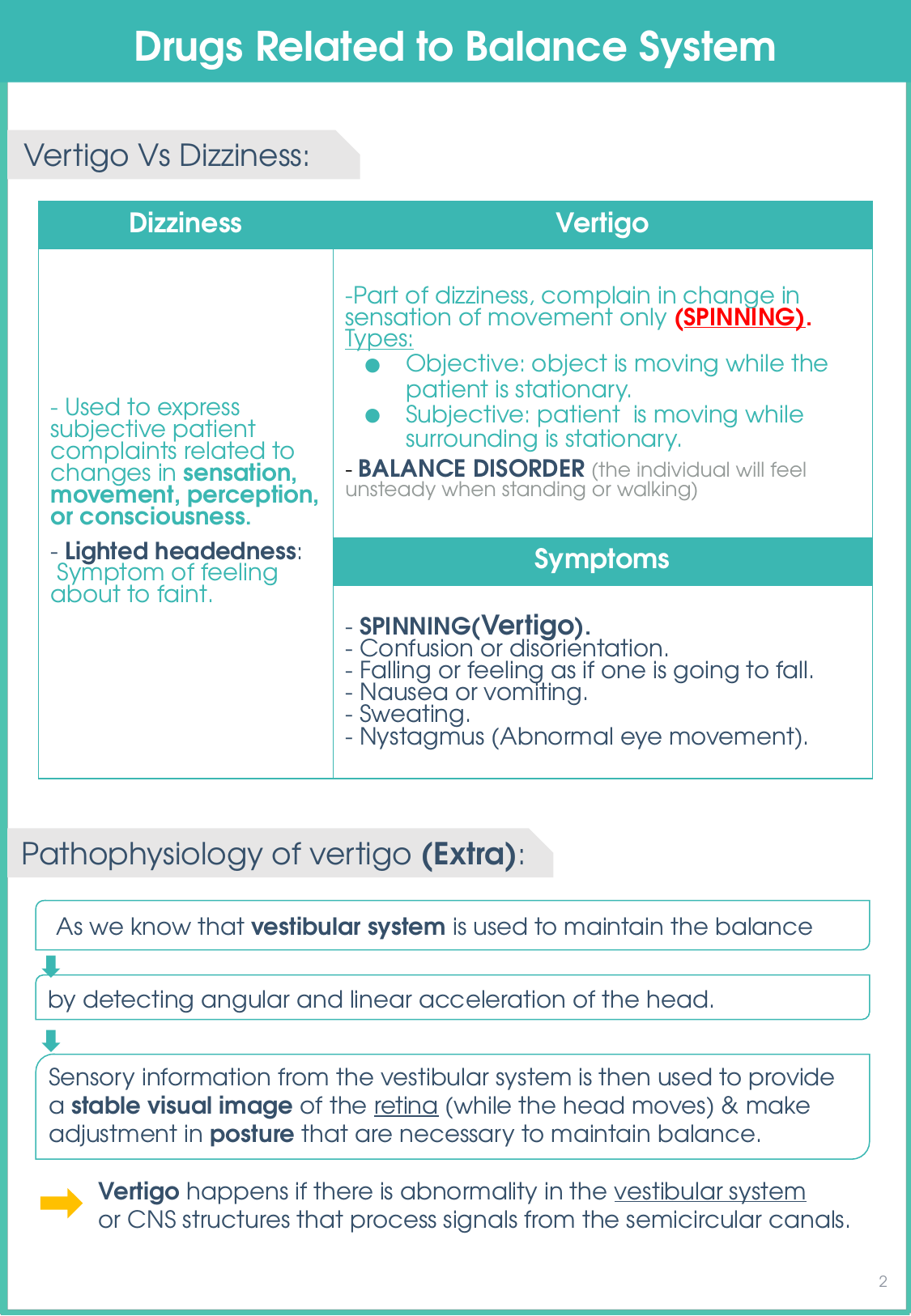

Drugs Related to Balance System

Vertigo Vs Dizziness:
| Dizziness | Vertigo |
| --- | --- |
| - Used to express subjective patient complaints related to changes in sensation, movement, perception, or consciousness. - Lighted headedness: Symptom of feeling about to faint. | -Part of dizziness, complain in change in sensation of movement only (SPINNING). Types: Objective: object is moving while the patient is stationary. Subjective: patient is moving while surrounding is stationary. - BALANCE DISORDER (the individual will feel unsteady when standing or walking) |
|  | Symptoms |
|  | - SPINNING(Vertigo). - Confusion or disorientation. - Falling or feeling as if one is going to fall. - Nausea or vomiting. - Sweating. - Nystagmus (Abnormal eye movement). |
Pathophysiology of vertigo (Extra):

As we know that vestibular system is used to maintain the balance

by detecting angular and linear acceleration of the head.

Sensory information from the vestibular system is then used to provide a stable visual image of the retina (while the head moves) & make adjustment in posture that are necessary to maintain balance.
Vertigo happens if there is abnormality in the vestibular system
or CNS structures that process signals from the semicircular canals.

2